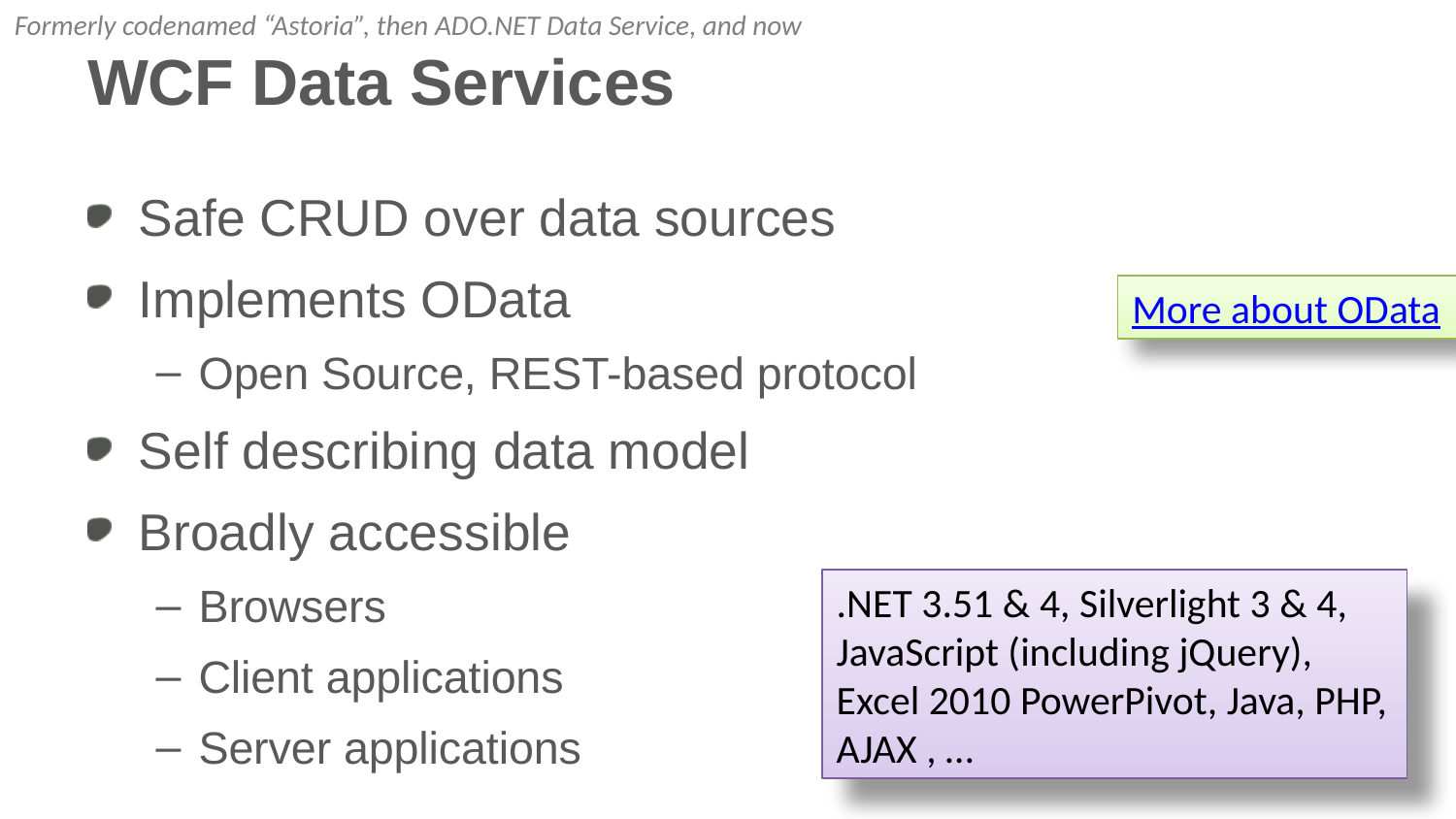

Formerly codenamed “Astoria”, then ADO.NET Data Service, and now
# WCF Data Services
Safe CRUD over data sources
Implements OData
Open Source, REST-based protocol
Self describing data model
Broadly accessible
Browsers
Client applications
Server applications
More about OData
.NET 3.51 & 4, Silverlight 3 & 4,
JavaScript (including jQuery),
Excel 2010 PowerPivot, Java, PHP, AJAX , …